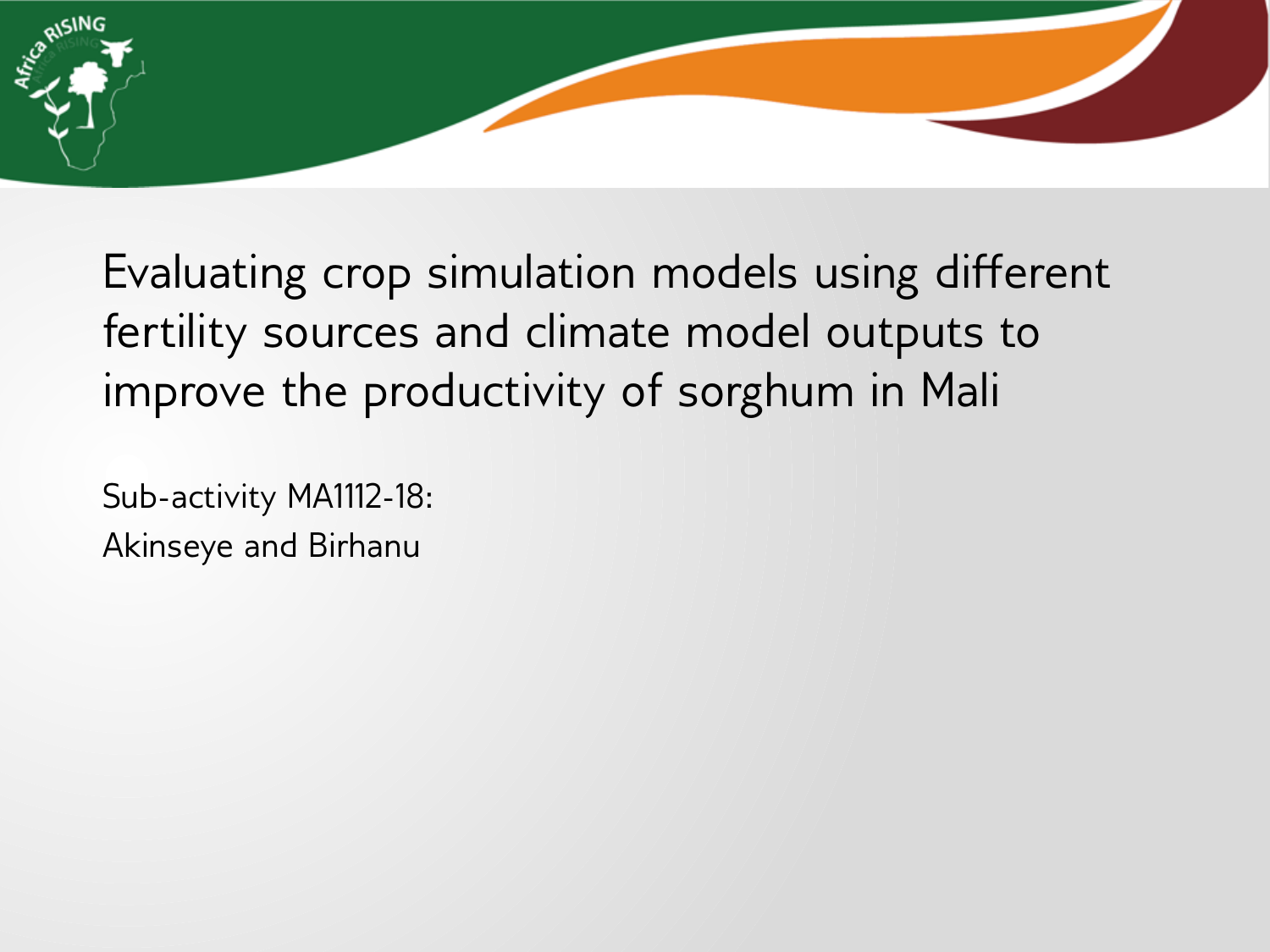

Evaluating crop simulation models using different fertility sources and climate model outputs to improve the productivity of sorghum in Mali

Sub-activity MA1112-18:
Akinseye and Birhanu